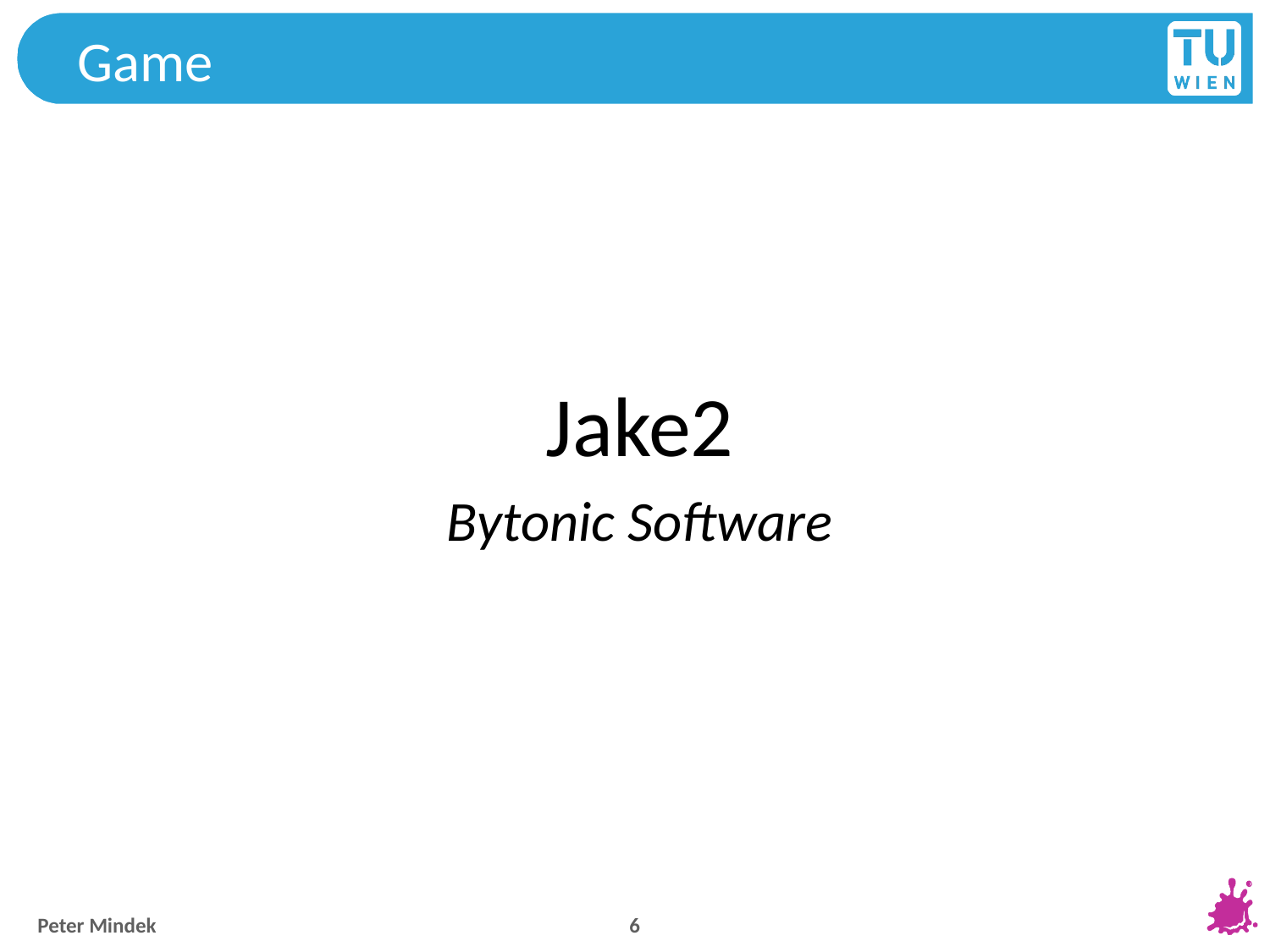

# Game
Jake2
Bytonic Software
6
Peter Mindek